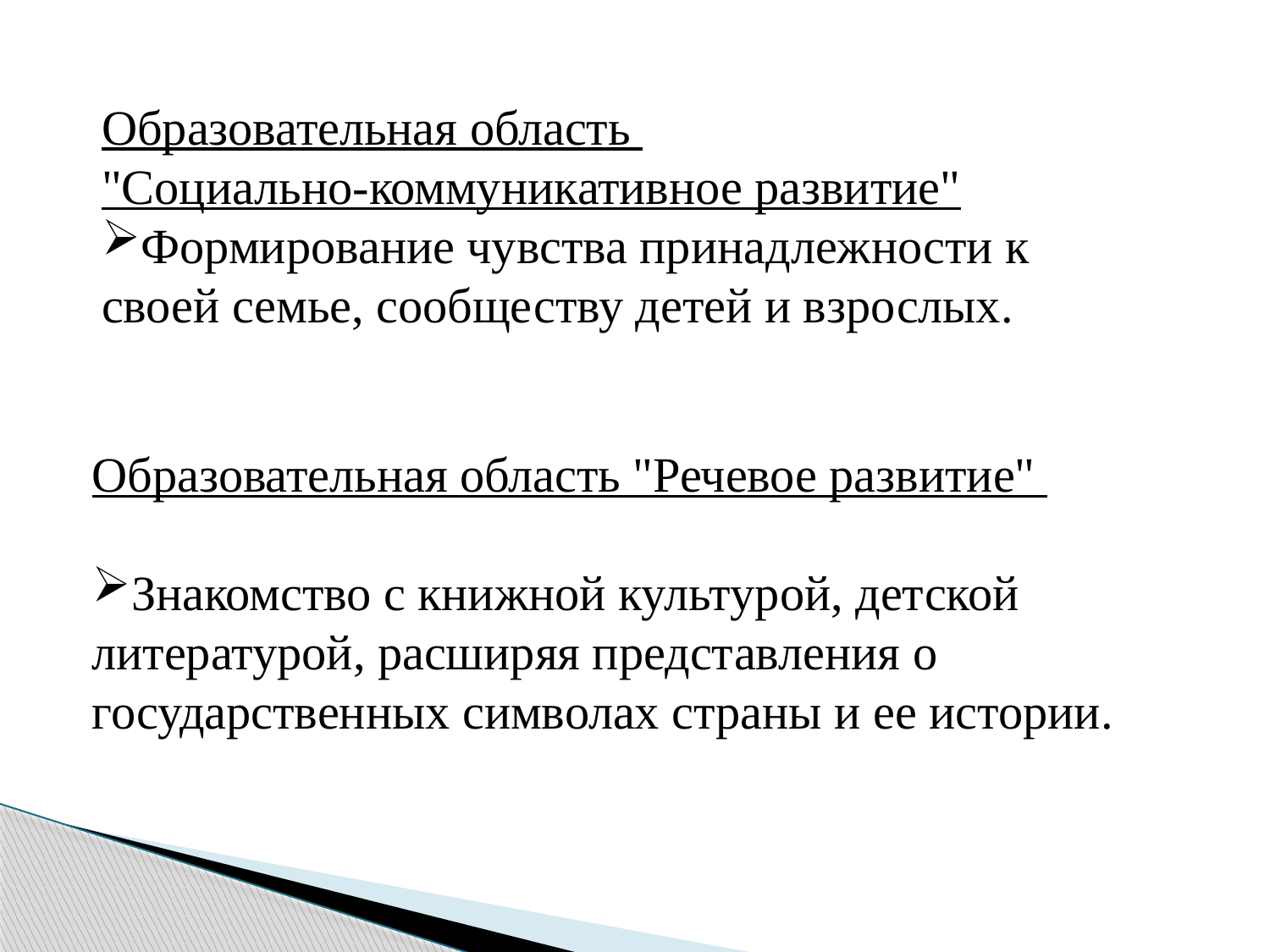

Образовательная область
"Социально-коммуникативное развитие"
Формирование чувства принадлежности к своей семье, сообществу детей и взрослых.
Образовательная область "Речевое развитие"

Знакомство с книжной культурой, детской литературой, расширяя представления о государственных символах страны и ее истории.